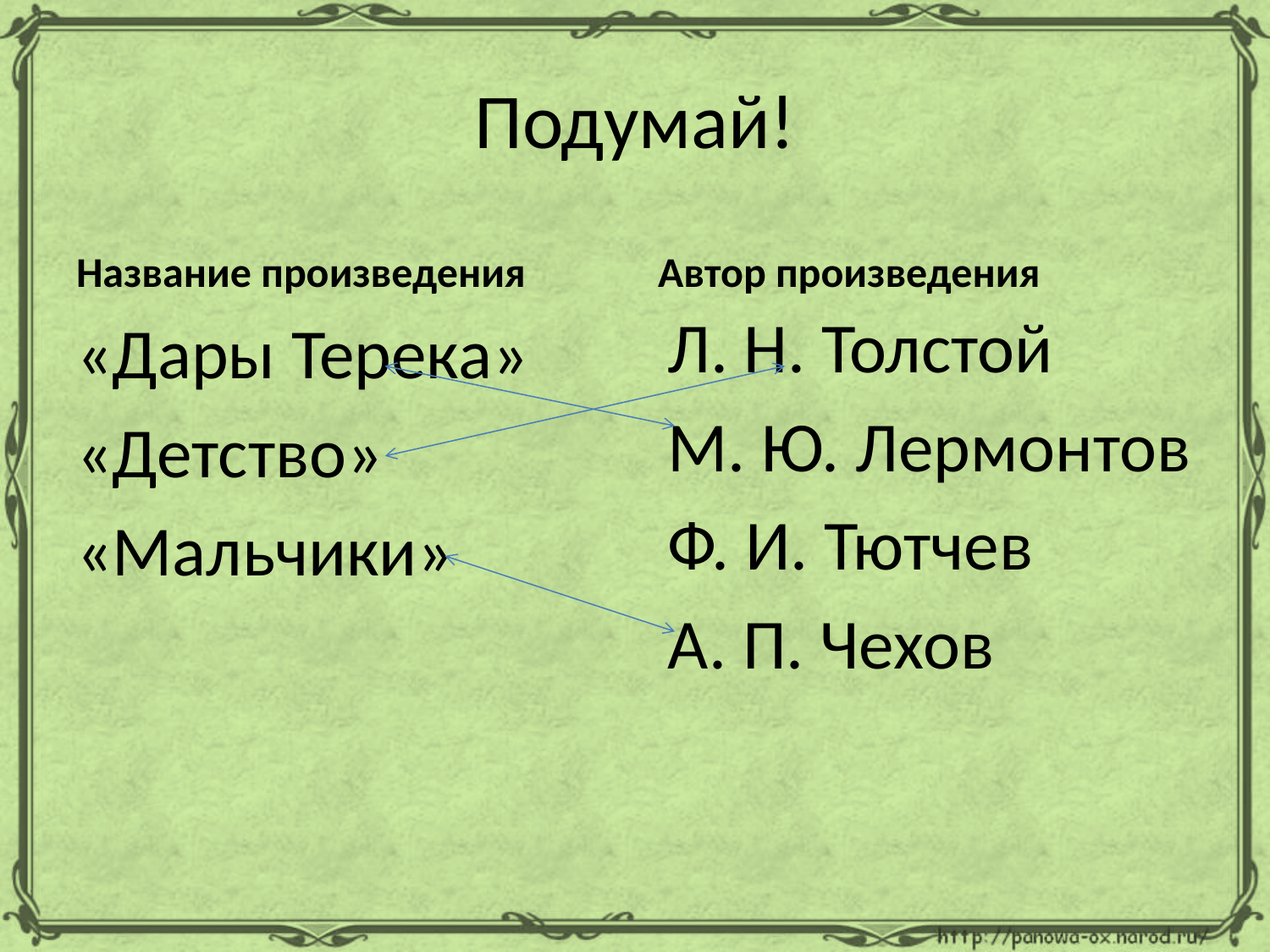

# Подумай!
Название произведения
Автор произведения
Л. Н. Толстой
М. Ю. Лермонтов
Ф. И. Тютчев
А. П. Чехов

«Дары Терека»
«Детство»
«Мальчики»